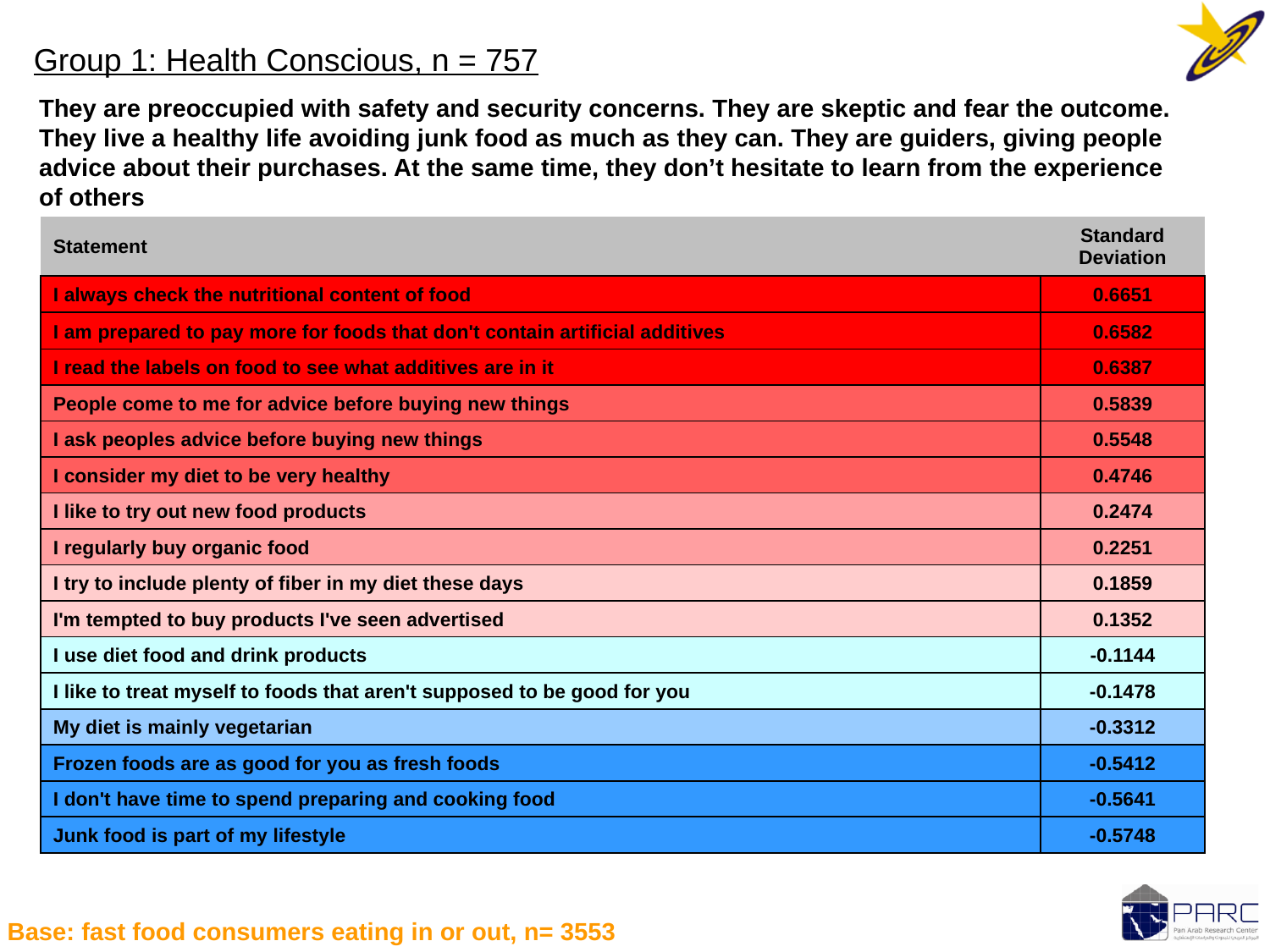

Group 1: Health Conscious, n = 757
They are preoccupied with safety and security concerns. They are skeptic and fear the outcome. They live a healthy life avoiding junk food as much as they can. They are guiders, giving people advice about their purchases. At the same time, they don’t hesitate to learn from the experience of others
| Statement | Standard Deviation |
| --- | --- |
| I always check the nutritional content of food | 0.6651 |
| I am prepared to pay more for foods that don't contain artificial additives | 0.6582 |
| I read the labels on food to see what additives are in it | 0.6387 |
| People come to me for advice before buying new things | 0.5839 |
| I ask peoples advice before buying new things | 0.5548 |
| I consider my diet to be very healthy | 0.4746 |
| I like to try out new food products | 0.2474 |
| I regularly buy organic food | 0.2251 |
| I try to include plenty of fiber in my diet these days | 0.1859 |
| I'm tempted to buy products I've seen advertised | 0.1352 |
| I use diet food and drink products | -0.1144 |
| I like to treat myself to foods that aren't supposed to be good for you | -0.1478 |
| My diet is mainly vegetarian | -0.3312 |
| Frozen foods are as good for you as fresh foods | -0.5412 |
| I don't have time to spend preparing and cooking food | -0.5641 |
| Junk food is part of my lifestyle | -0.5748 |
Base: fast food consumers eating in or out, n= 3553